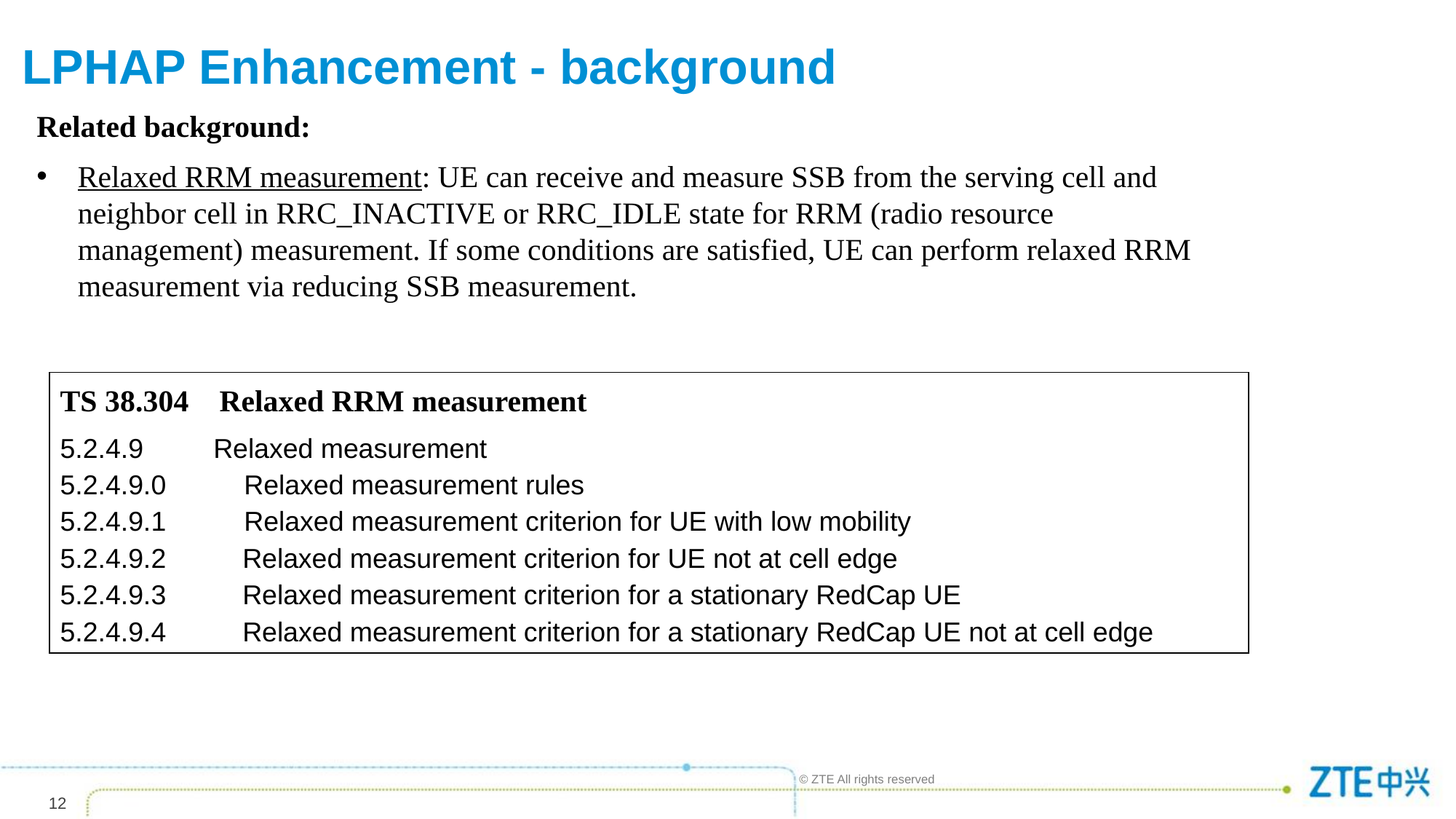

LPHAP Enhancement - background
Related background:
Relaxed RRM measurement: UE can receive and measure SSB from the serving cell and neighbor cell in RRC_INACTIVE or RRC_IDLE state for RRM (radio resource management) measurement. If some conditions are satisfied, UE can perform relaxed RRM measurement via reducing SSB measurement.
| TS 38.304 Relaxed RRM measurement 5.2.4.9 Relaxed measurement 5.2.4.9.0 Relaxed measurement rules 5.2.4.9.1 Relaxed measurement criterion for UE with low mobility 5.2.4.9.2 Relaxed measurement criterion for UE not at cell edge 5.2.4.9.3 Relaxed measurement criterion for a stationary RedCap UE 5.2.4.9.4 Relaxed measurement criterion for a stationary RedCap UE not at cell edge |
| --- |